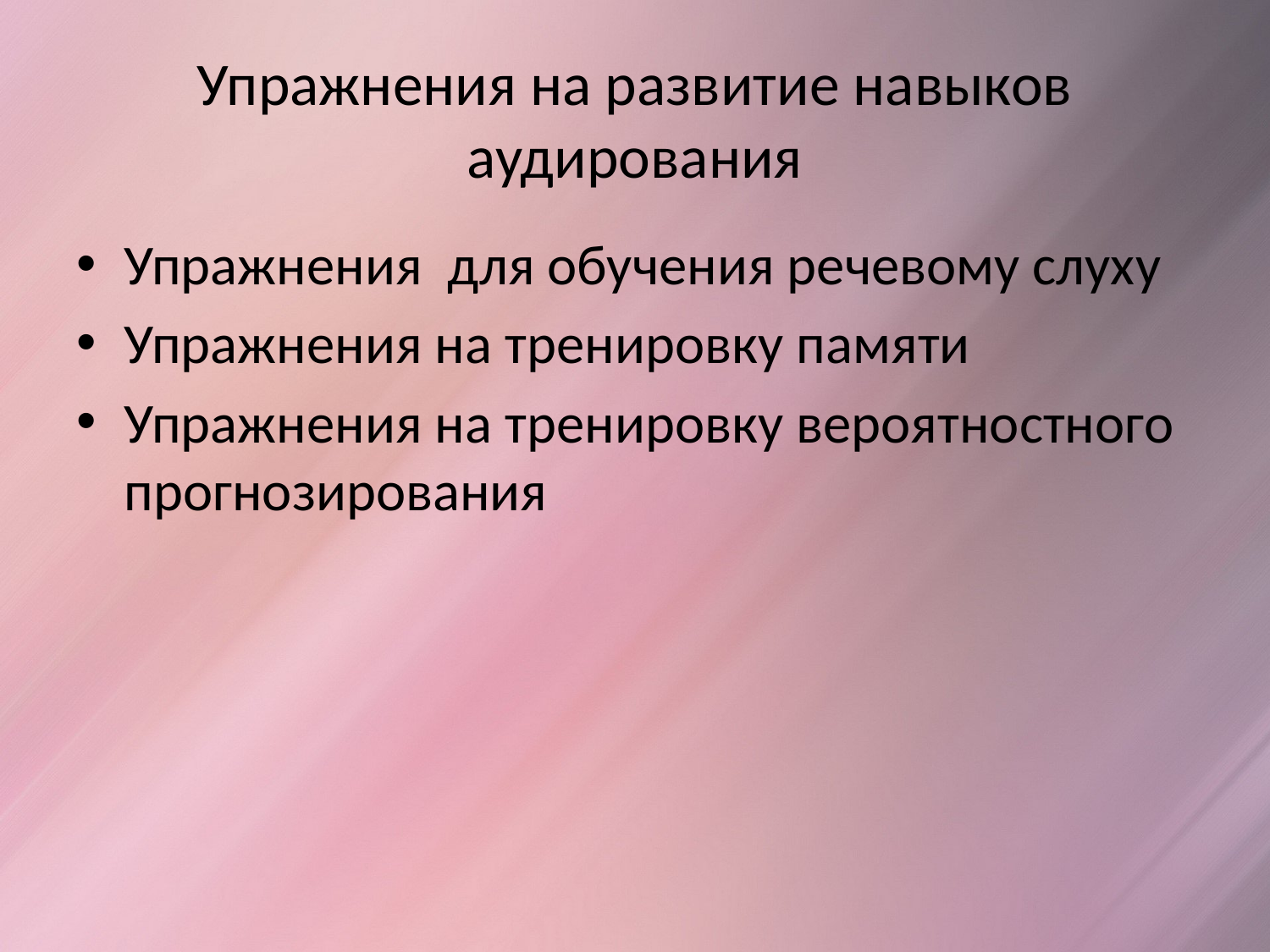

# Упражнения на развитие навыков аудирования
Упражнения  для обучения речевому слуху
Упражнения на тренировку памяти
Упражнения на тренировку вероятностного прогнозирования